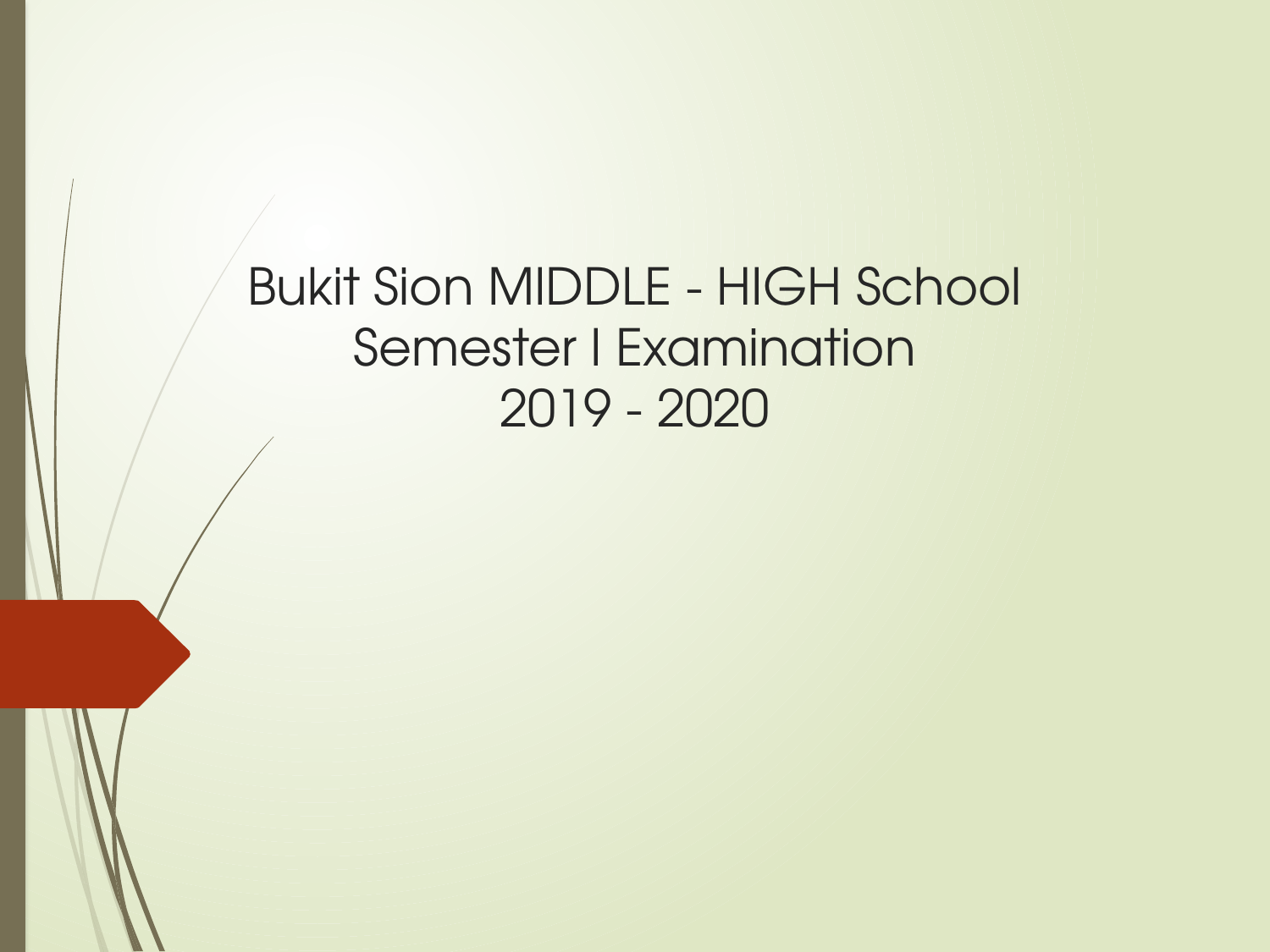

# Bukit Sion MIDDLE - HIGH School Semester I Examination 2019 - 2020